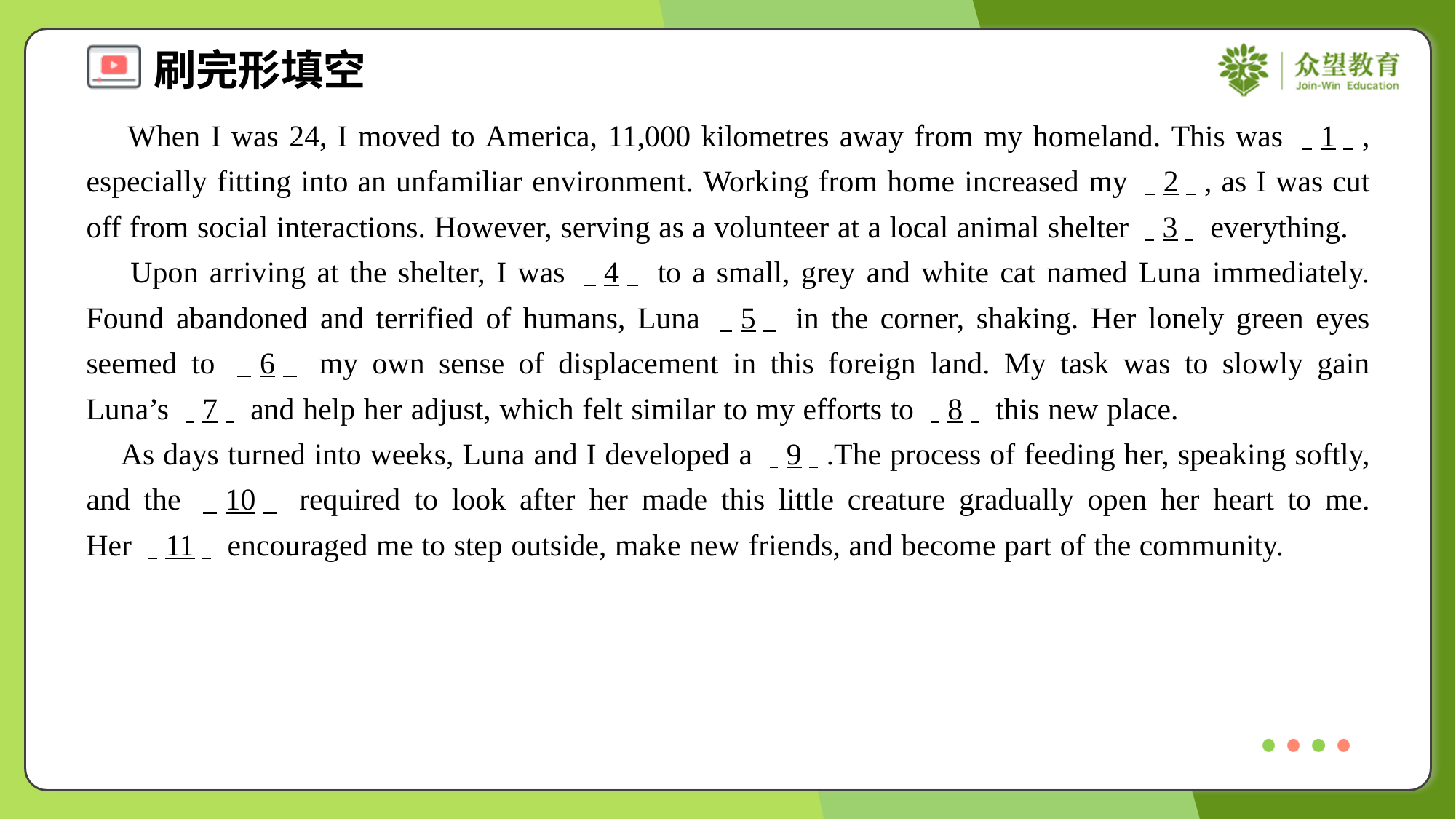

When I was 24, I moved to America, 11,000 kilometres away from my homeland. This was . .1. ., especially fitting into an unfamiliar environment. Working from home increased my . .2. ., as I was cut off from social interactions. However, serving as a volunteer at a local animal shelter . .3. . everything.
    Upon arriving at the shelter, I was . .4. . to a small, grey and white cat named Luna immediately. Found abandoned and terrified of humans, Luna . .5. . in the corner, shaking. Her lonely green eyes seemed to . .6. . my own sense of displacement in this foreign land. My task was to slowly gain Luna’s . .7. . and help her adjust, which felt similar to my efforts to . .8. . this new place.
    As days turned into weeks, Luna and I developed a . .9. ..The process of feeding her, speaking softly, and the . .10. . required to look after her made this little creature gradually open her heart to me. Her . .11. . encouraged me to step outside, make new friends, and become part of the community.